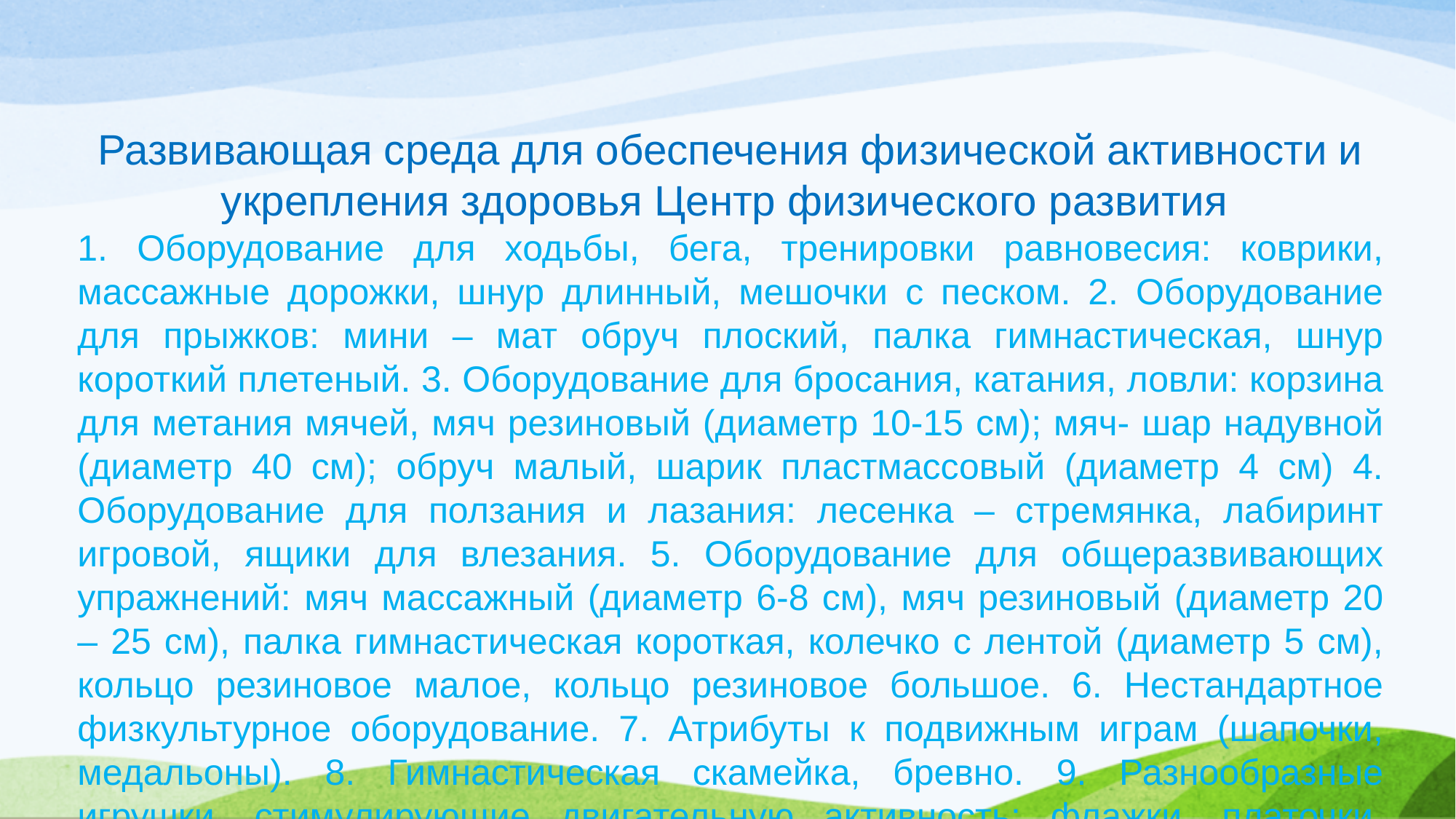

Развивающая среда для обеспечения физической активности и укрепления здоровья Центр физического развития
1. Оборудование для ходьбы, бега, тренировки равновесия: коврики, массажные дорожки, шнур длинный, мешочки с песком. 2. Оборудование для прыжков: мини – мат обруч плоский, палка гимнастическая, шнур короткий плетеный. 3. Оборудование для бросания, катания, ловли: корзина для метания мячей, мяч резиновый (диаметр 10-15 см); мяч- шар надувной (диаметр 40 см); обруч малый, шарик пластмассовый (диаметр 4 см) 4. Оборудование для ползания и лазания: лесенка – стремянка, лабиринт игровой, ящики для влезания. 5. Оборудование для общеразвивающих упражнений: мяч массажный (диаметр 6-8 см), мяч резиновый (диаметр 20 – 25 см), палка гимнастическая короткая, колечко с лентой (диаметр 5 см), кольцо резиновое малое, кольцо резиновое большое. 6. Нестандартное физкультурное оборудование. 7. Атрибуты к подвижным играм (шапочки, медальоны). 8. Гимнастическая скамейка, бревно. 9. Разнообразные игрушки, стимулирующие двигательную активность: флажки, платочки, султанчики, погремушки, шары, палки, ленты.